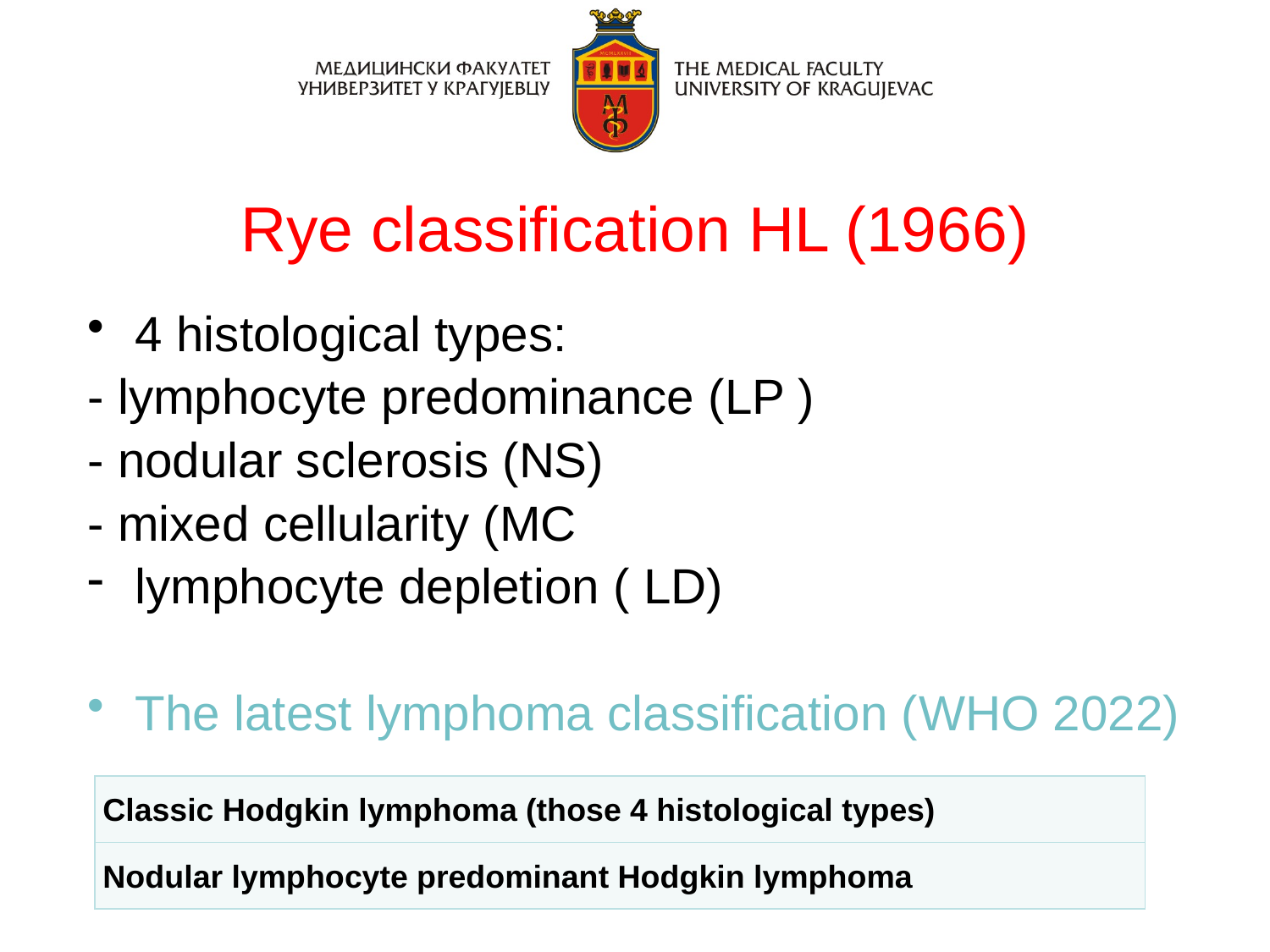

Rye classification HL (1966)
4 histological types:
- lymphocyte predominance (LP )
- nodular sclerosis (NS)
- mixed cellularity (MC
lymphocyte depletion ( LD)

The latest lymphoma classification (WHO 2022)

| Classic Hodgkin lymphoma (those 4 histological types) |
| --- |
| Nodular lymphocyte predominant Hodgkin lymphoma |